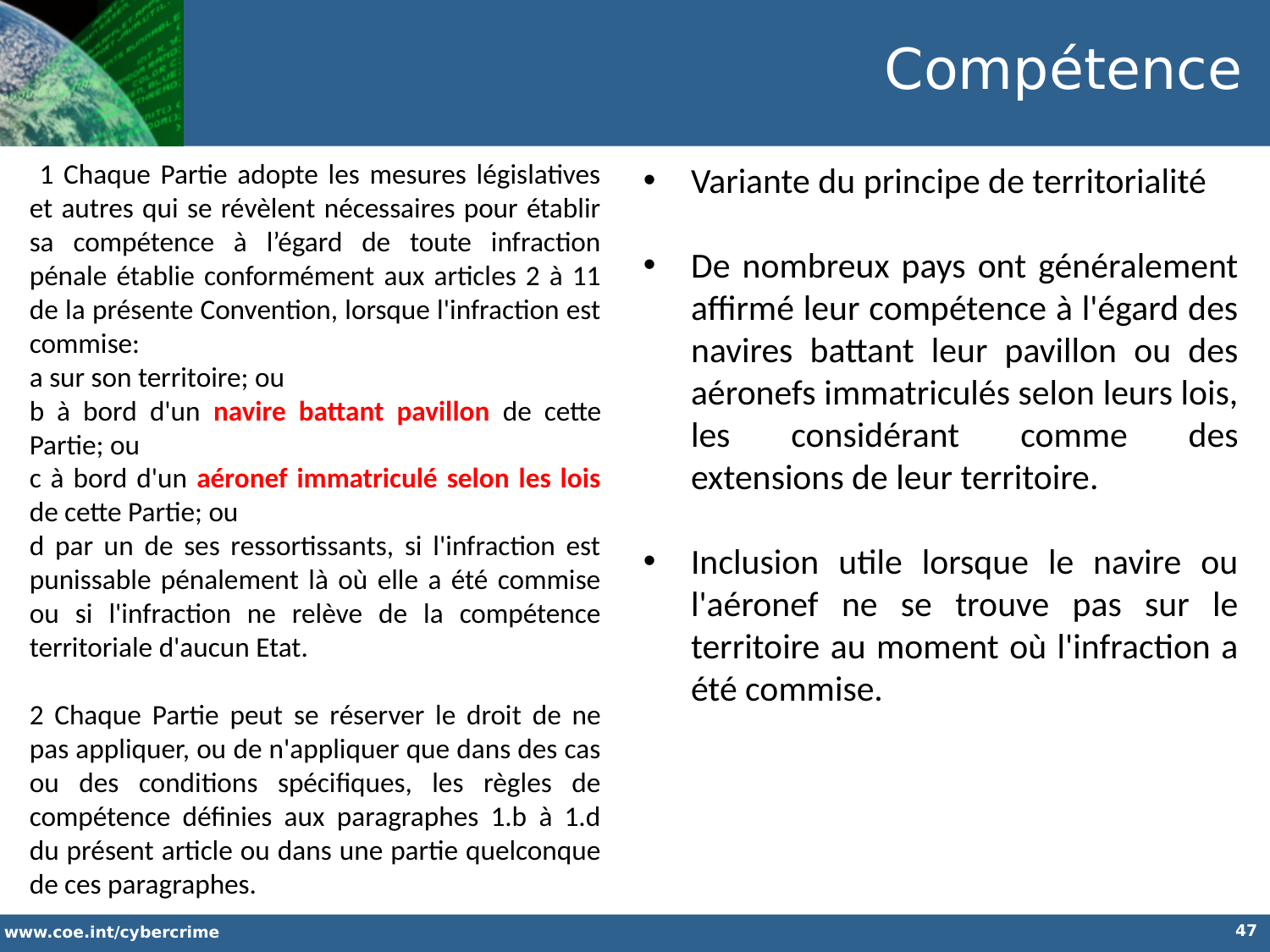

Compétence
 1 Chaque Partie adopte les mesures législatives et autres qui se révèlent nécessaires pour établir sa compétence à l’égard de toute infraction pénale établie conformément aux articles 2 à 11 de la présente Convention, lorsque l'infraction est commise:
a sur son territoire; ou
b à bord d'un navire battant pavillon de cette Partie; ou
c à bord d'un aéronef immatriculé selon les lois de cette Partie; ou
d par un de ses ressortissants, si l'infraction est punissable pénalement là où elle a été commise ou si l'infraction ne relève de la compétence territoriale d'aucun Etat.

2 Chaque Partie peut se réserver le droit de ne pas appliquer, ou de n'appliquer que dans des cas ou des conditions spécifiques, les règles de compétence définies aux paragraphes 1.b à 1.d du présent article ou dans une partie quelconque de ces paragraphes.
Variante du principe de territorialité

De nombreux pays ont généralement affirmé leur compétence à l'égard des navires battant leur pavillon ou des aéronefs immatriculés selon leurs lois, les considérant comme des extensions de leur territoire.

Inclusion utile lorsque le navire ou l'aéronef ne se trouve pas sur le territoire au moment où l'infraction a été commise.